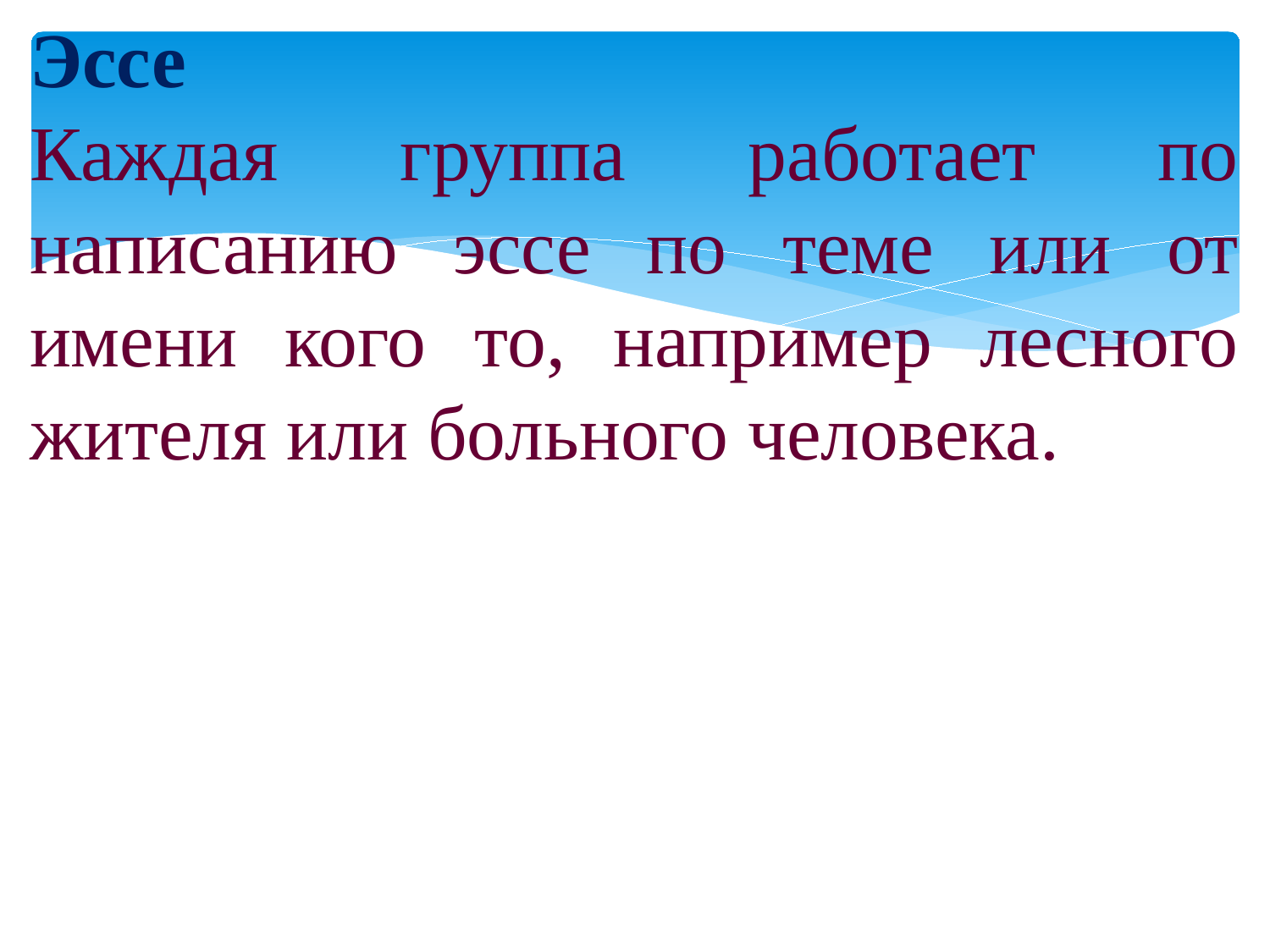

# Эссе Каждая группа работает по написанию эссе по теме или от имени кого то, например лесного жителя или больного человека.